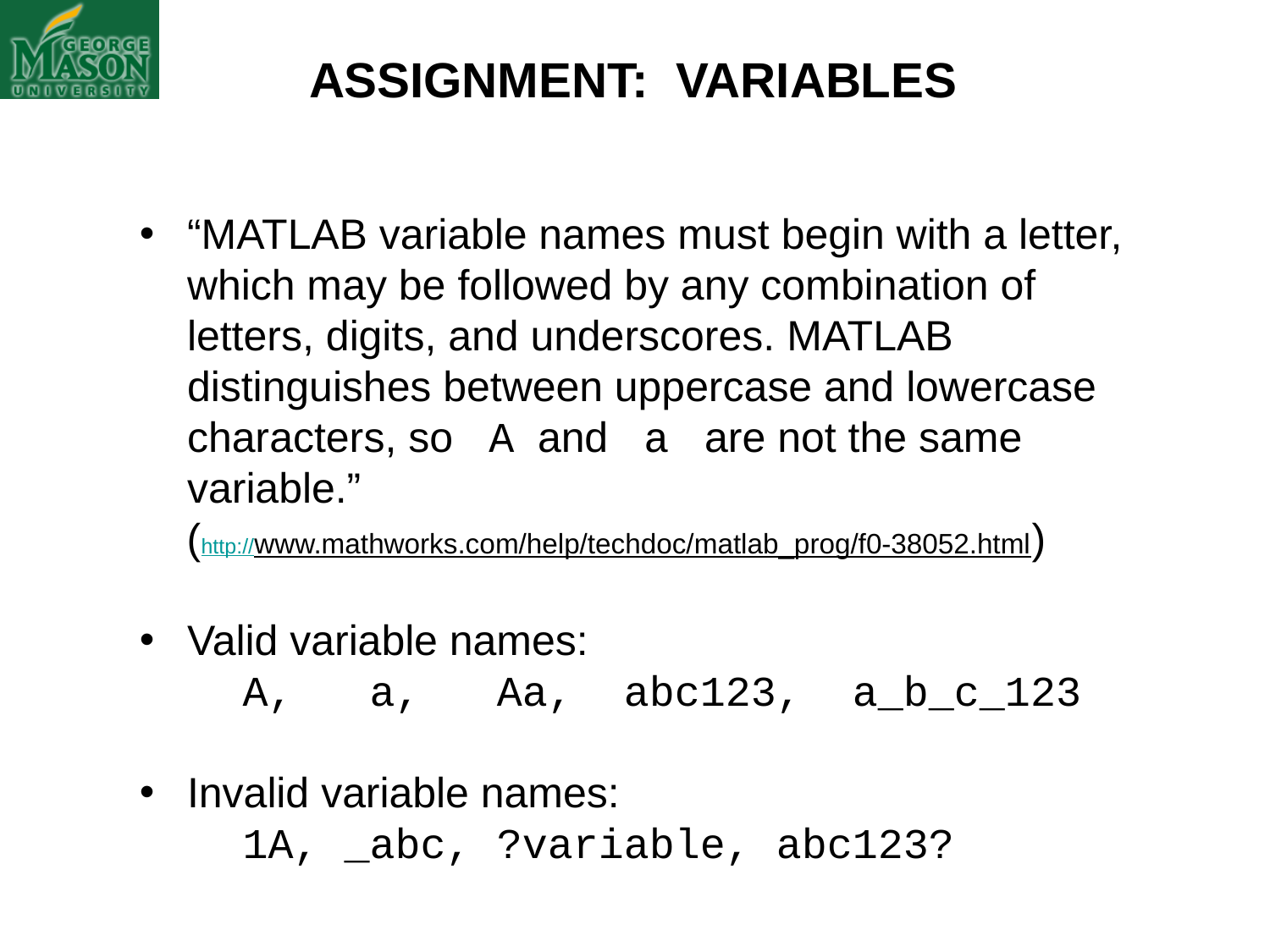

ASSIGNMENT:  VARIABLES
“MATLAB variable names must begin with a letter, which may be followed by any combination of letters, digits, and underscores. MATLAB distinguishes between uppercase and lowercase characters, so   A  and   a   are not the same variable.”
    (http://www.mathworks.com/help/techdoc/matlab_prog/f0-38052.html)

Valid variable names:
A,   a,   Aa,  abc123,  a_b_c_123

Invalid variable names:
1A, _abc, ?variable, abc123?